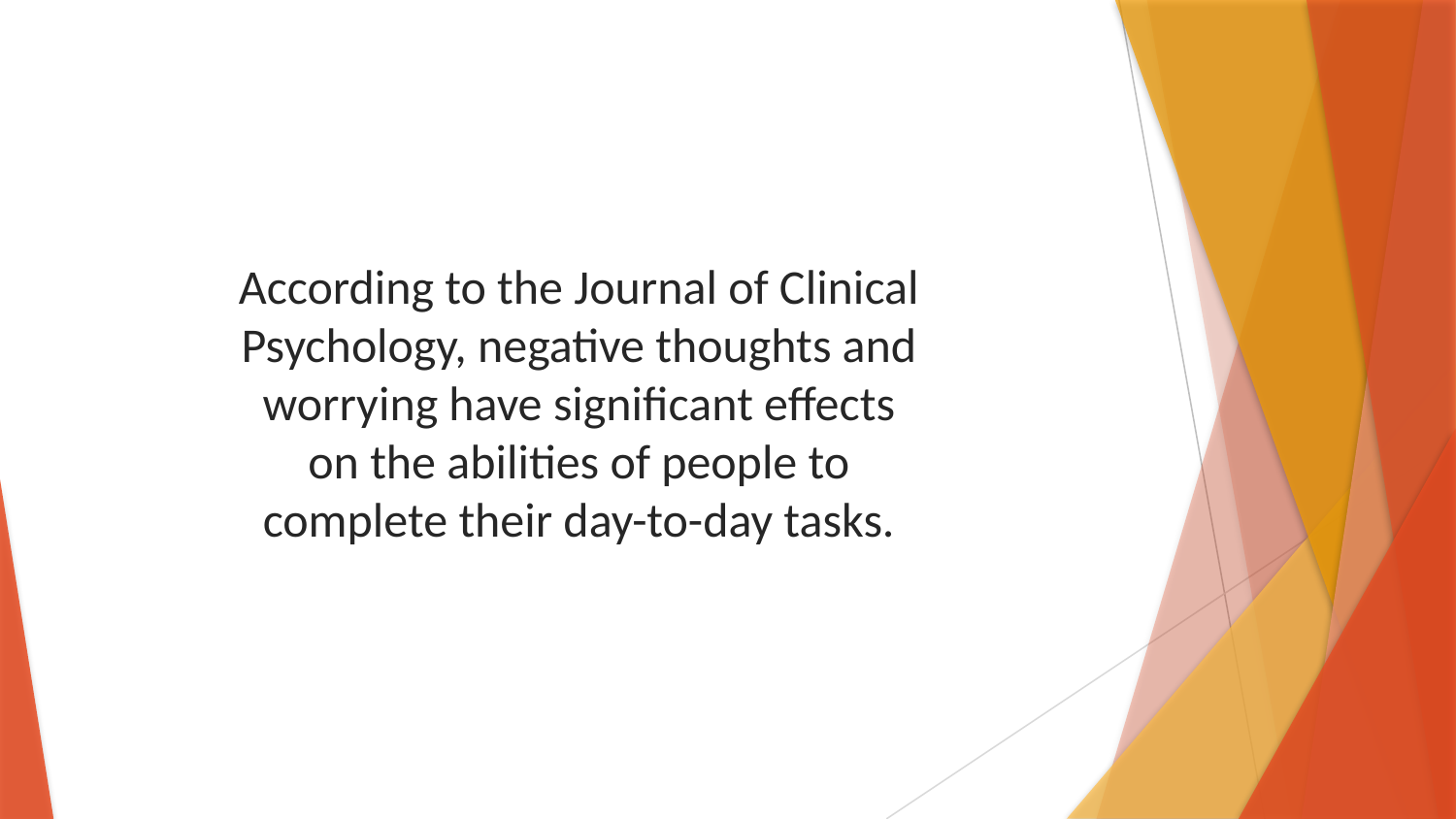

According to the Journal of Clinical Psychology, negative thoughts and worrying have significant effects on the abilities of people to complete their day-to-day tasks.